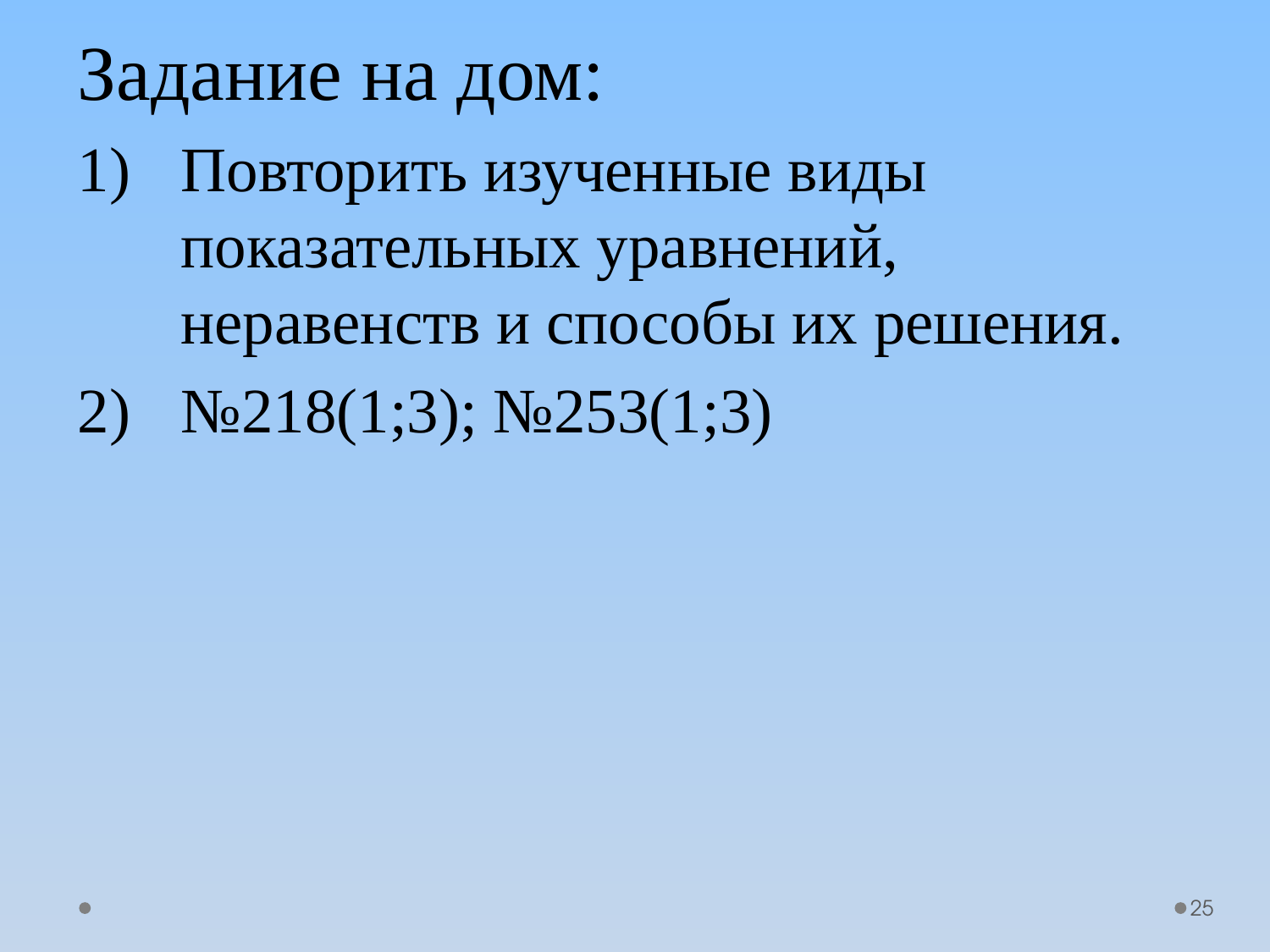

Задание на дом:
Повторить изученные виды показательных уравнений, неравенств и способы их решения.
№218(1;3); №253(1;3)

25